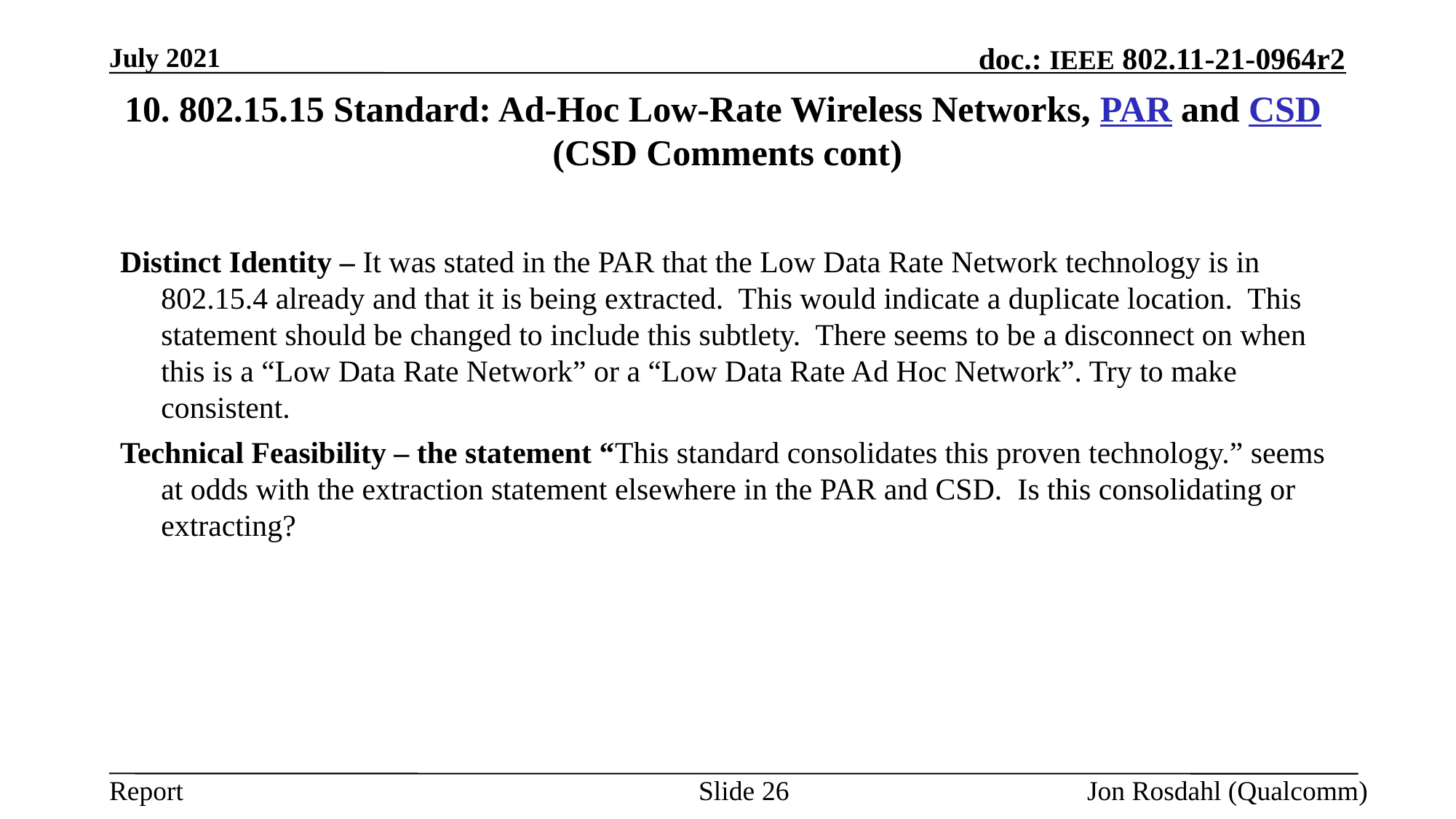

July 2021
# 10. 802.15.15 Standard: Ad-Hoc Low-Rate Wireless Networks, PAR and CSD  (CSD Comments cont)
Distinct Identity – It was stated in the PAR that the Low Data Rate Network technology is in 802.15.4 already and that it is being extracted.  This would indicate a duplicate location.  This statement should be changed to include this subtlety.  There seems to be a disconnect on when this is a “Low Data Rate Network” or a “Low Data Rate Ad Hoc Network”. Try to make consistent.
Technical Feasibility – the statement “This standard consolidates this proven technology.” seems at odds with the extraction statement elsewhere in the PAR and CSD.  Is this consolidating or extracting?
Slide 26
Jon Rosdahl (Qualcomm)